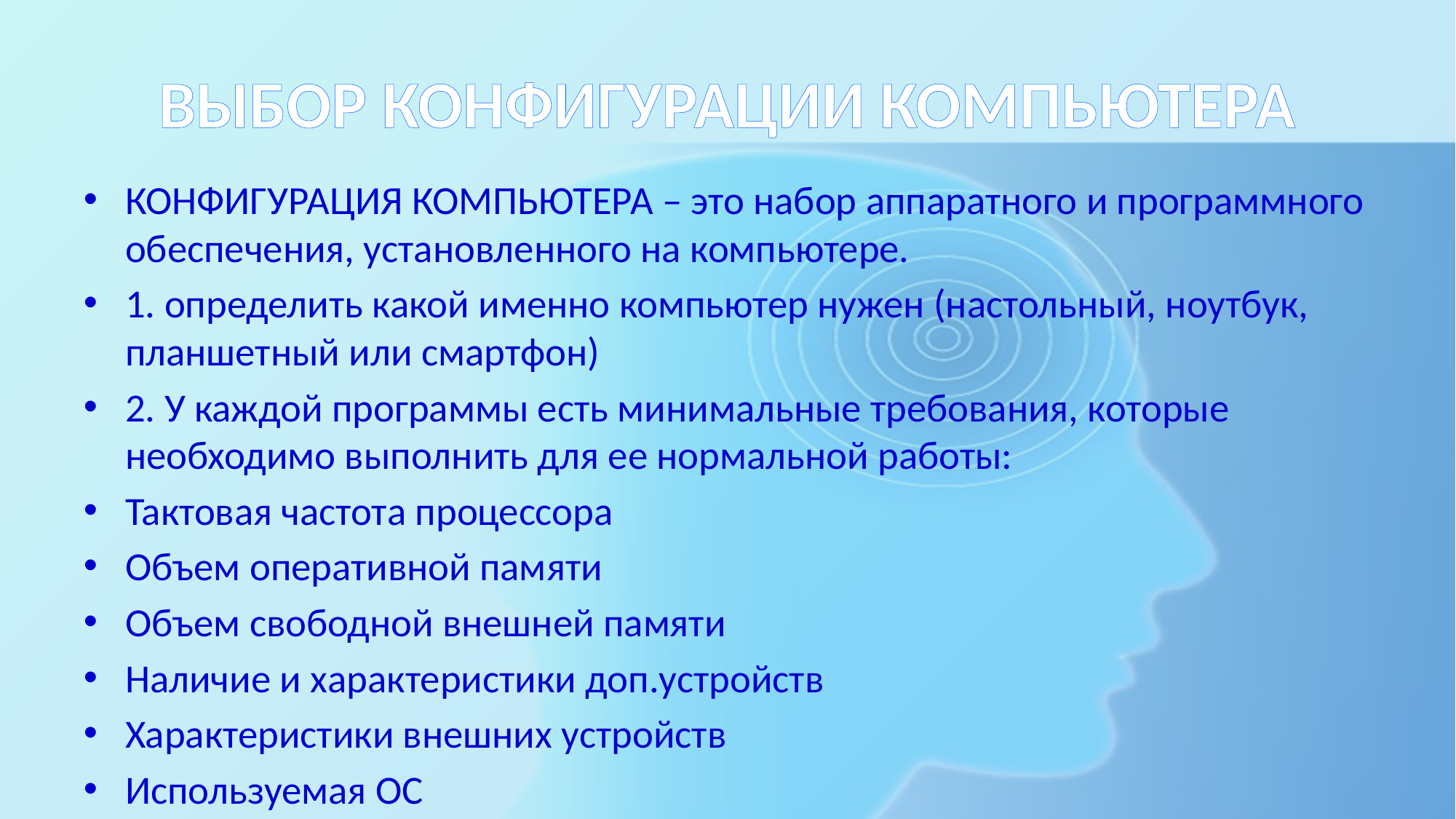

# ВЫБОР КОНФИГУРАЦИИ КОМПЬЮТЕРА
КОНФИГУРАЦИЯ КОМПЬЮТЕРА – это набор аппаратного и программного обеспечения, установленного на компьютере.
1. определить какой именно компьютер нужен (настольный, ноутбук, планшетный или смартфон)
2. У каждой программы есть минимальные требования, которые необходимо выполнить для ее нормальной работы:
Тактовая частота процессора
Объем оперативной памяти
Объем свободной внешней памяти
Наличие и характеристики доп.устройств
Характеристики внешних устройств
Используемая ОС